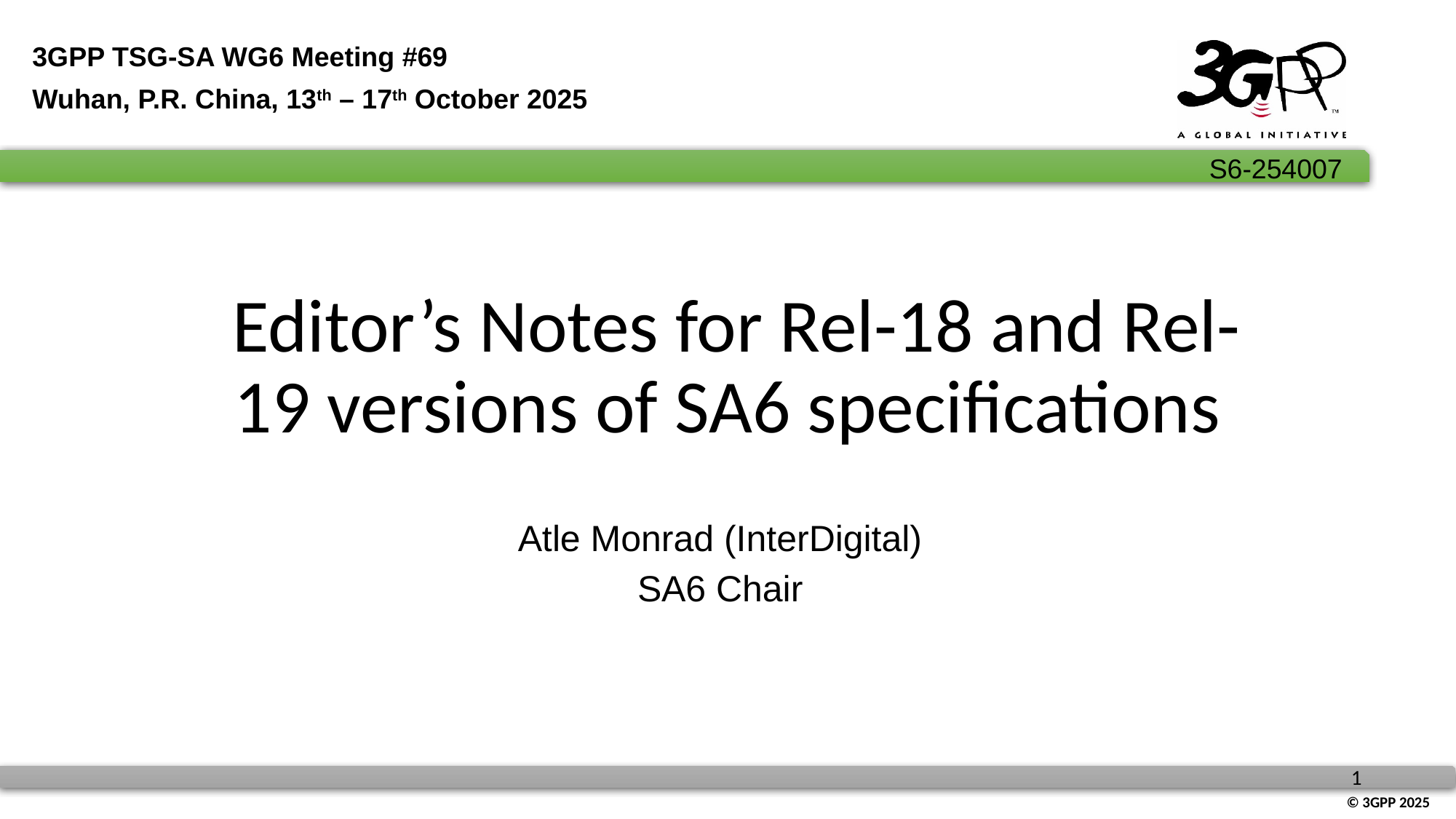

3GPP TSG-SA WG6 Meeting #69
Wuhan, P.R. China, 13th – 17th October 2025
# Editor’s Notes for Rel-18 and Rel-19 versions of SA6 specifications
Atle Monrad (InterDigital)
SA6 Chair